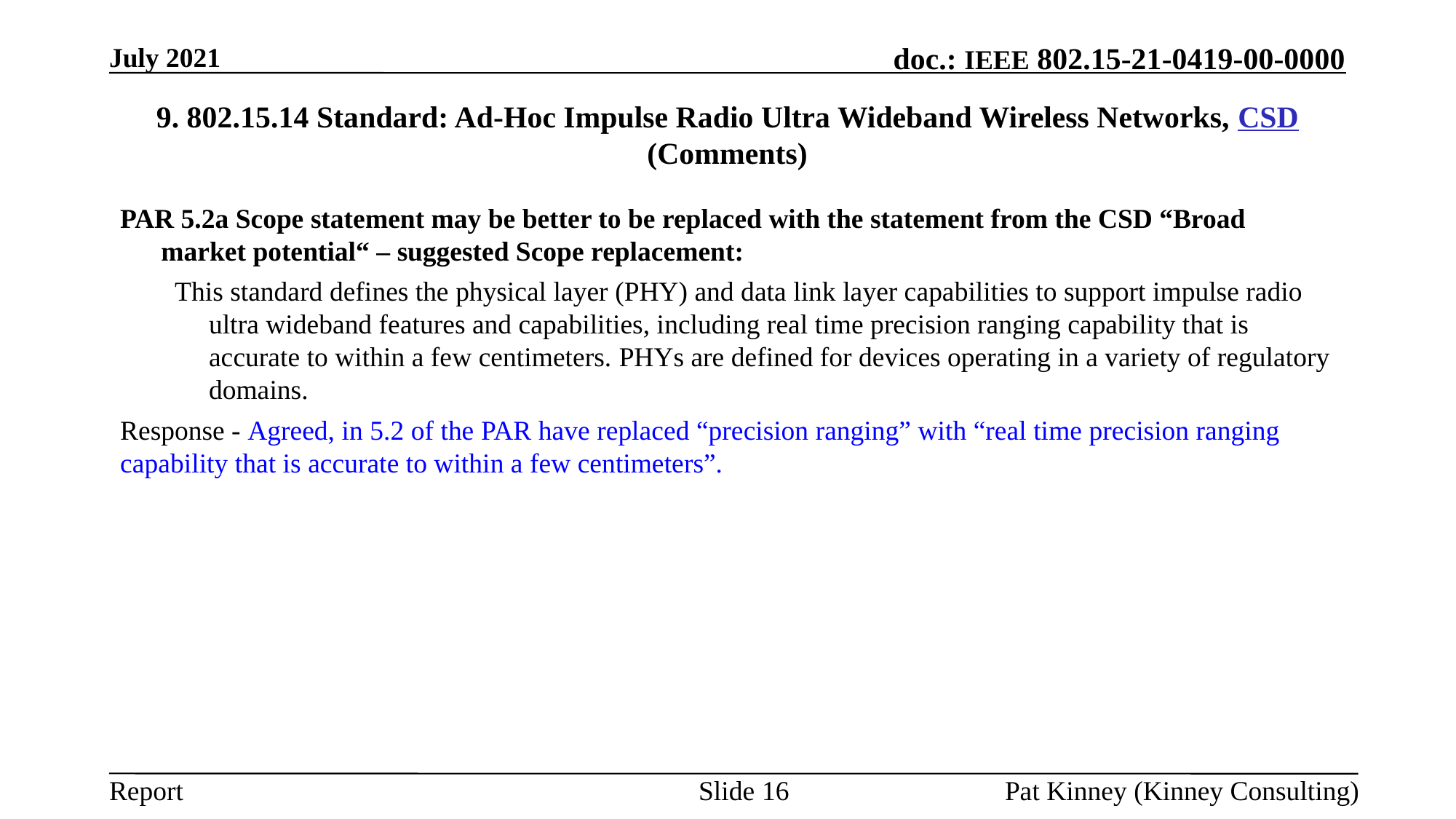

July 2021
# 9. 802.15.14 Standard: Ad-Hoc Impulse Radio Ultra Wideband Wireless Networks, CSD (Comments)
PAR 5.2a Scope statement may be better to be replaced with the statement from the CSD “Broad market potential“ – suggested Scope replacement:
This standard defines the physical layer (PHY) and data link layer capabilities to support impulse radio ultra wideband features and capabilities, including real time precision ranging capability that is accurate to within a few centimeters. PHYs are defined for devices operating in a variety of regulatory domains.
Response - Agreed, in 5.2 of the PAR have replaced “precision ranging” with “real time precision ranging capability that is accurate to within a few centimeters”.

Pat Kinney (Kinney Consulting)
Slide 16